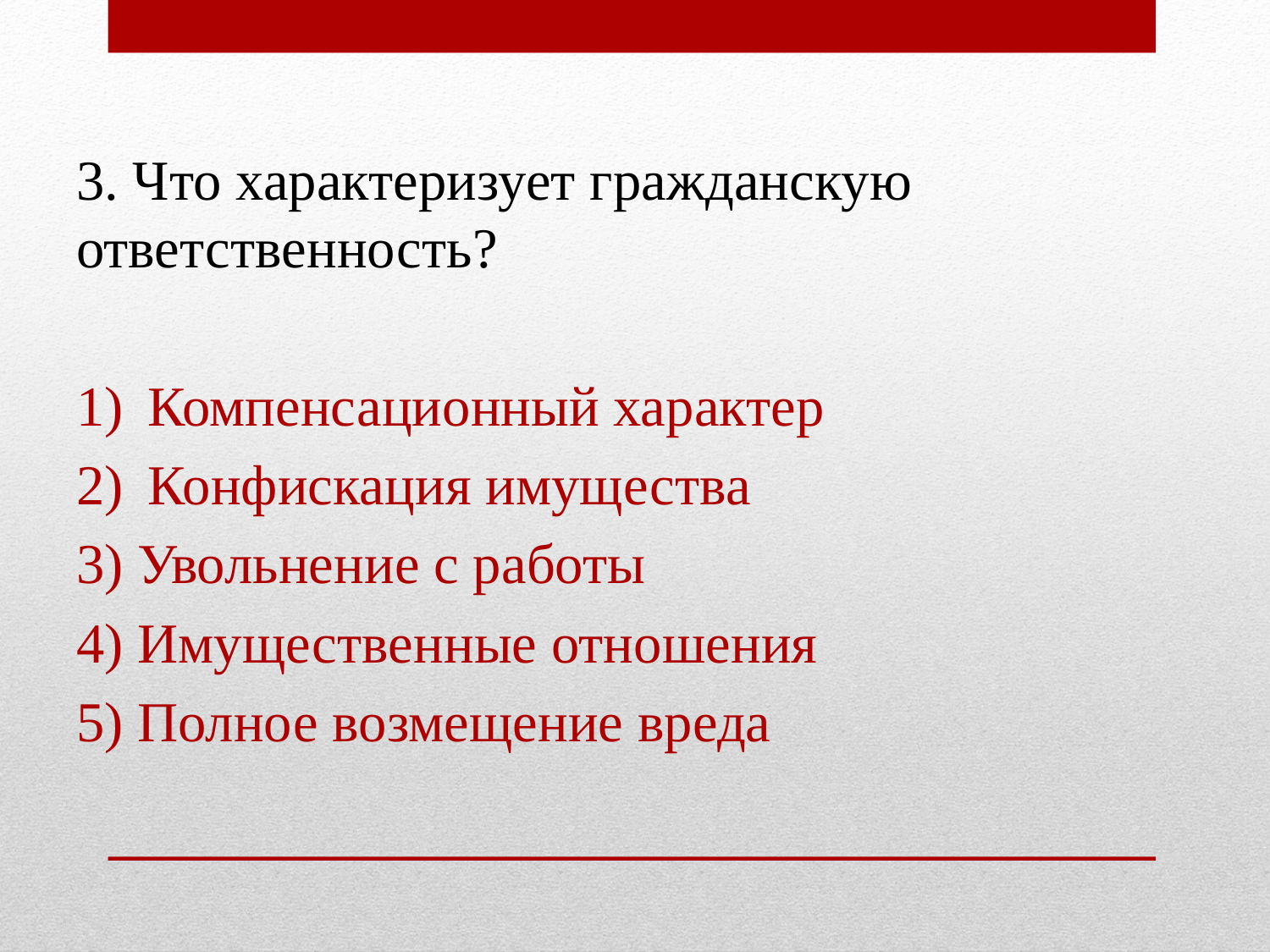

3. Что характеризует гражданскую ответственность?

Компенсационный характер
Конфискация имущества
3) Увольнение с работы
4) Имущественные отношения
5) Полное возмещение вреда
#